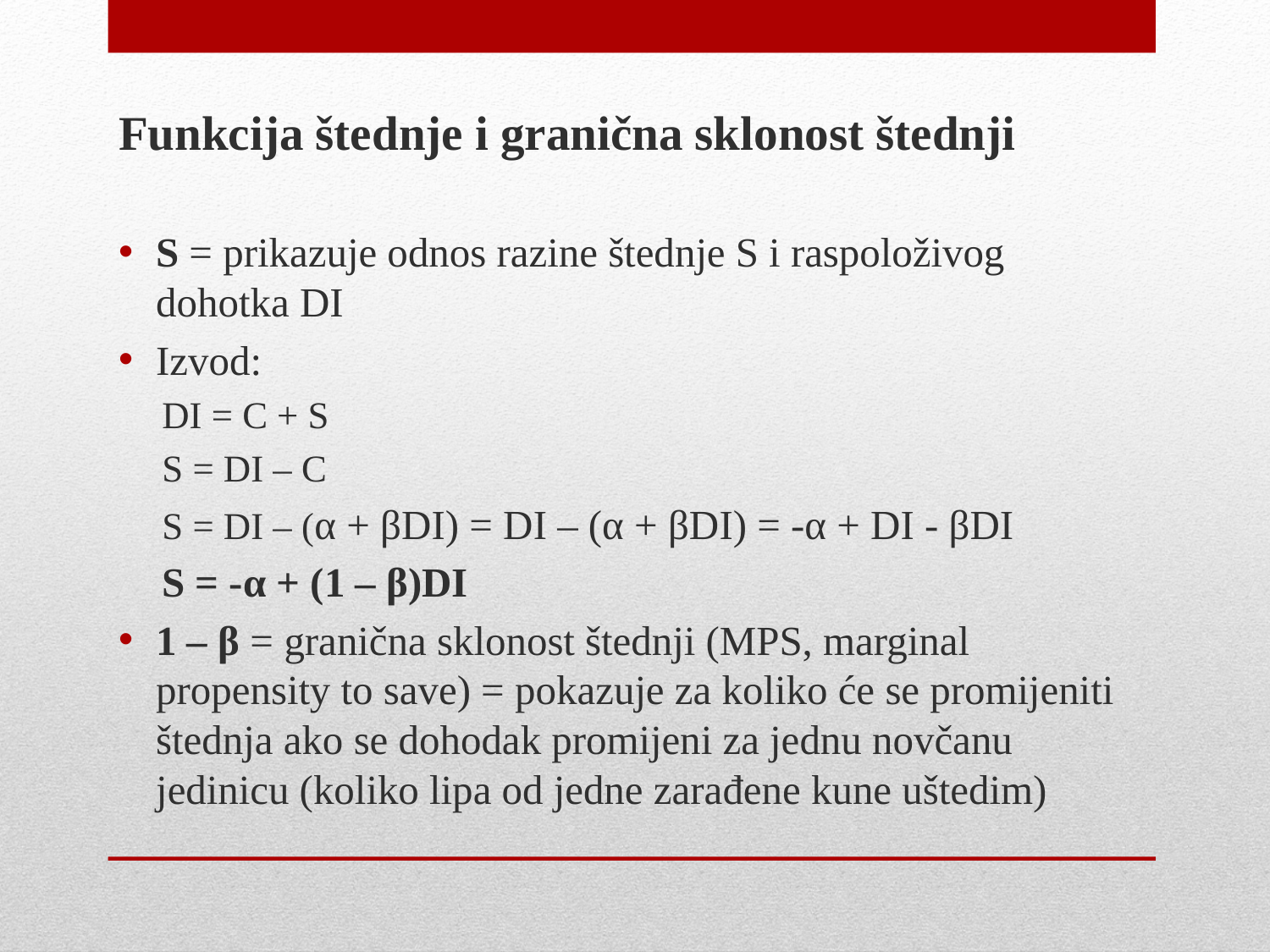

Funkcija štednje i granična sklonost štednji

S = prikazuje odnos razine štednje S i raspoloživog dohotka DI
Izvod:
	DI = C + S
	S = DI – C
	S = DI – (α + βDI) = DI – (α + βDI) = -α + DI - βDI
	S = -α + (1 – β)DI
1 – β = granična sklonost štednji (MPS, marginal propensity to save) = pokazuje za koliko će se promijeniti štednja ako se dohodak promijeni za jednu novčanu jedinicu (koliko lipa od jedne zarađene kune uštedim)